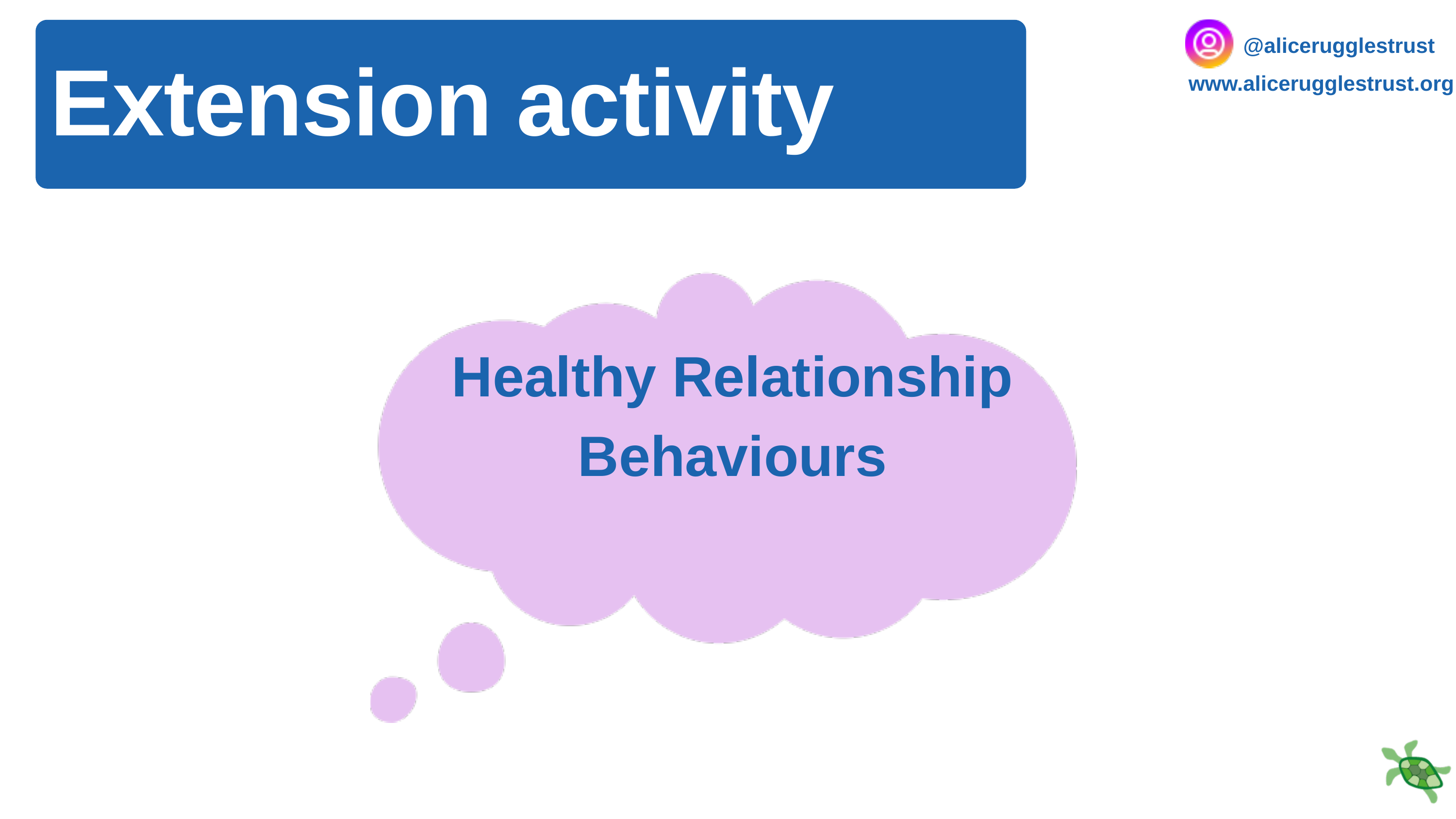

Extension activity
@alicerugglestrust
www.alicerugglestrust.org

Healthy Relationship Behaviours